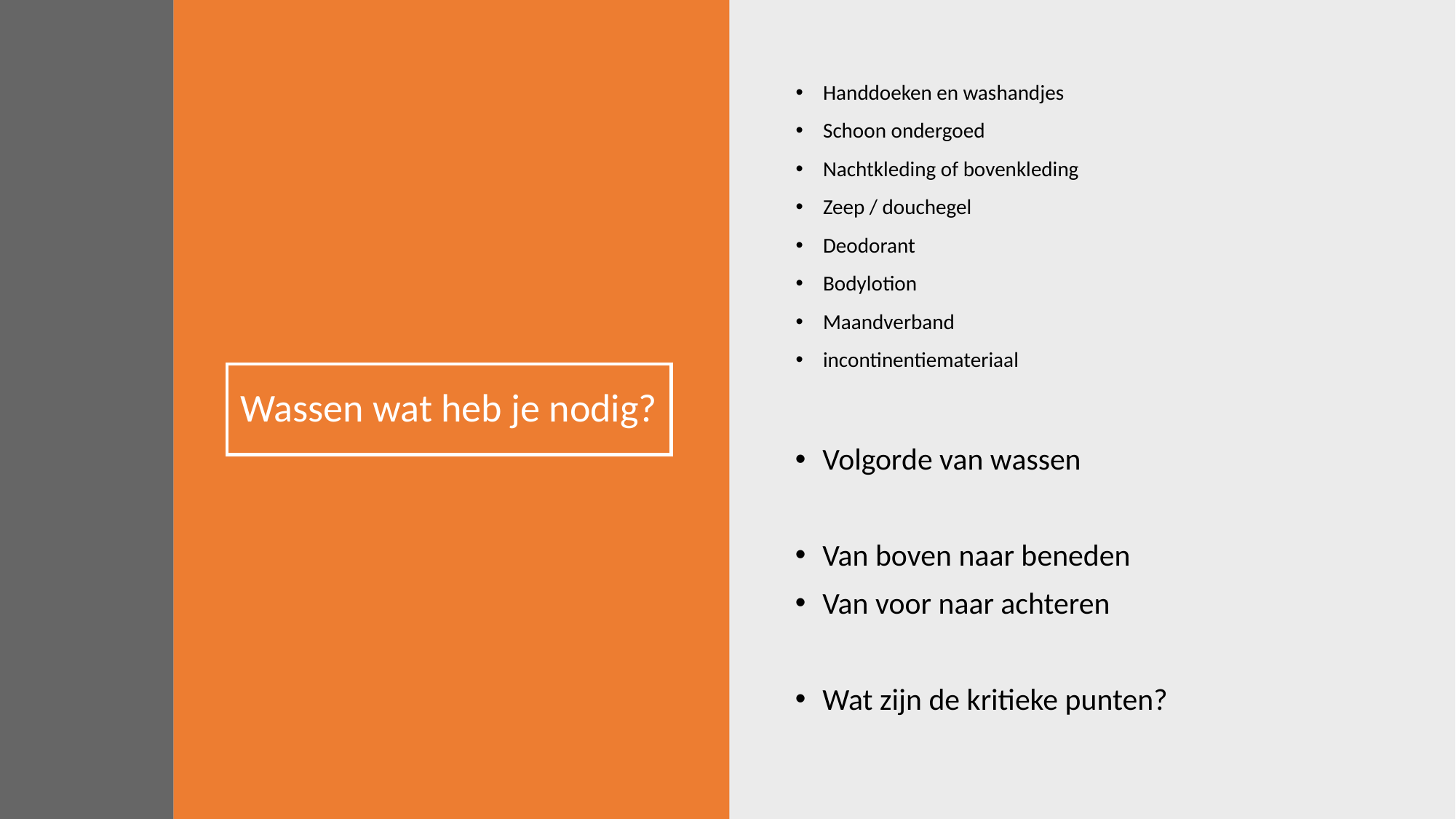

Handdoeken en washandjes
Schoon ondergoed
Nachtkleding of bovenkleding
Zeep / douchegel
Deodorant
Bodylotion
Maandverband
incontinentiemateriaal
# Wassen wat heb je nodig?
Volgorde van wassen

Van boven naar beneden
Van voor naar achteren

Wat zijn de kritieke punten?